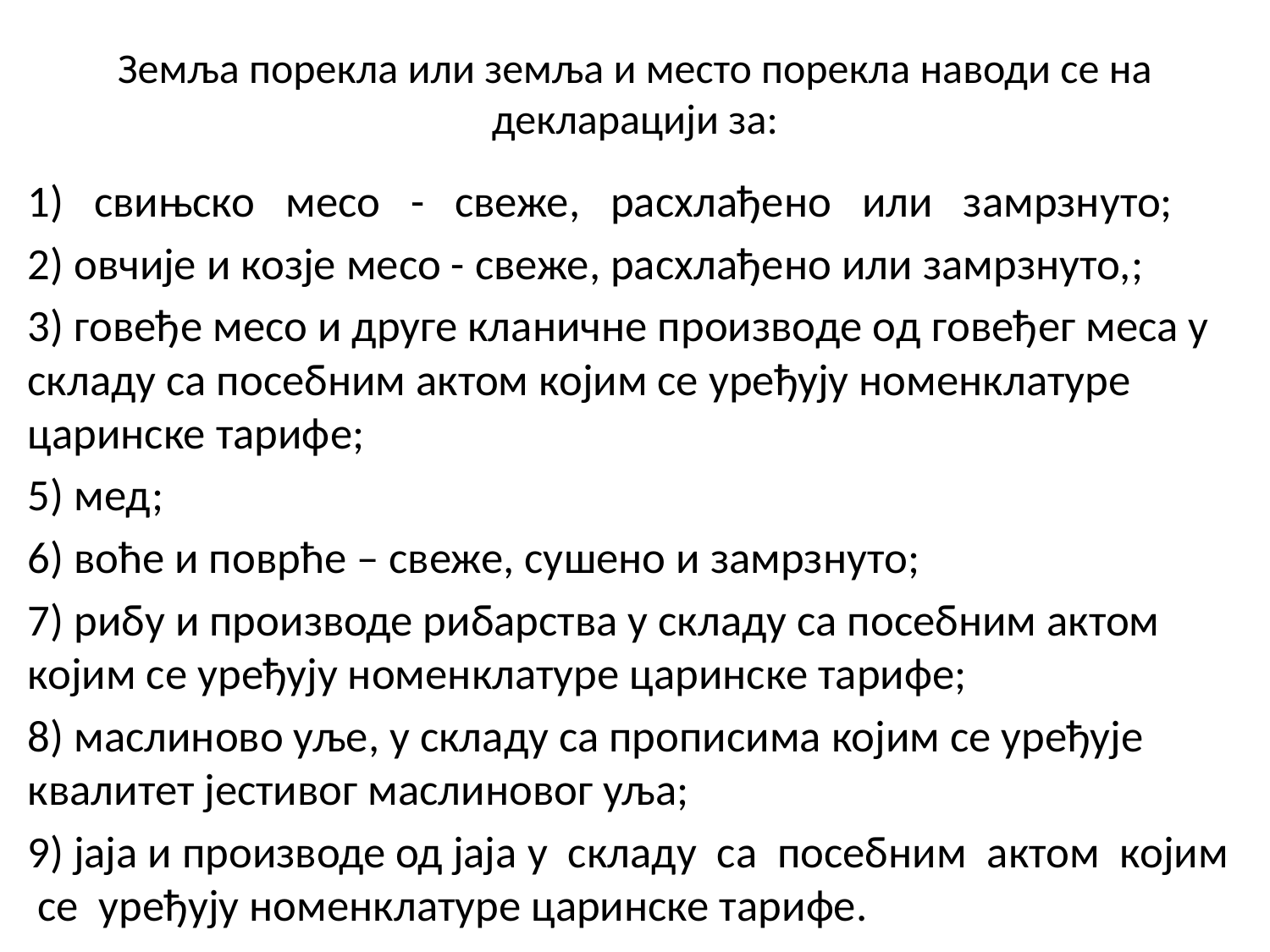

# Зeмља пoрекла или земља и мeсто пoрекла наводи се на декларацији за:
1)   свињско   месо   -   свеже,   расхлађено   или   замрзнуто;
2) овчије и козје месо - свеже, расхлађено или замрзнуто,;
3) гoвeђe мeсo и друге клaничне прoизвoде oд гoвeђeг мeсa у складу са посебним актом којим се уређују номенклатуре царинске тарифе;
5) мед;
6) воће и поврће – свеже, сушено и замрзнуто;
7) рибу и производе рибарства у складу са посебним актом којим се уређују номенклатуре царинске тарифе;
8) маслиново уље, у складу са прописима којим се уређује квалитет јестивог маслиновог уља;
9) јаја и производе од јаја у  складу  са  посебним  актом  којим  се  уређују номенклатуре царинске тарифе.